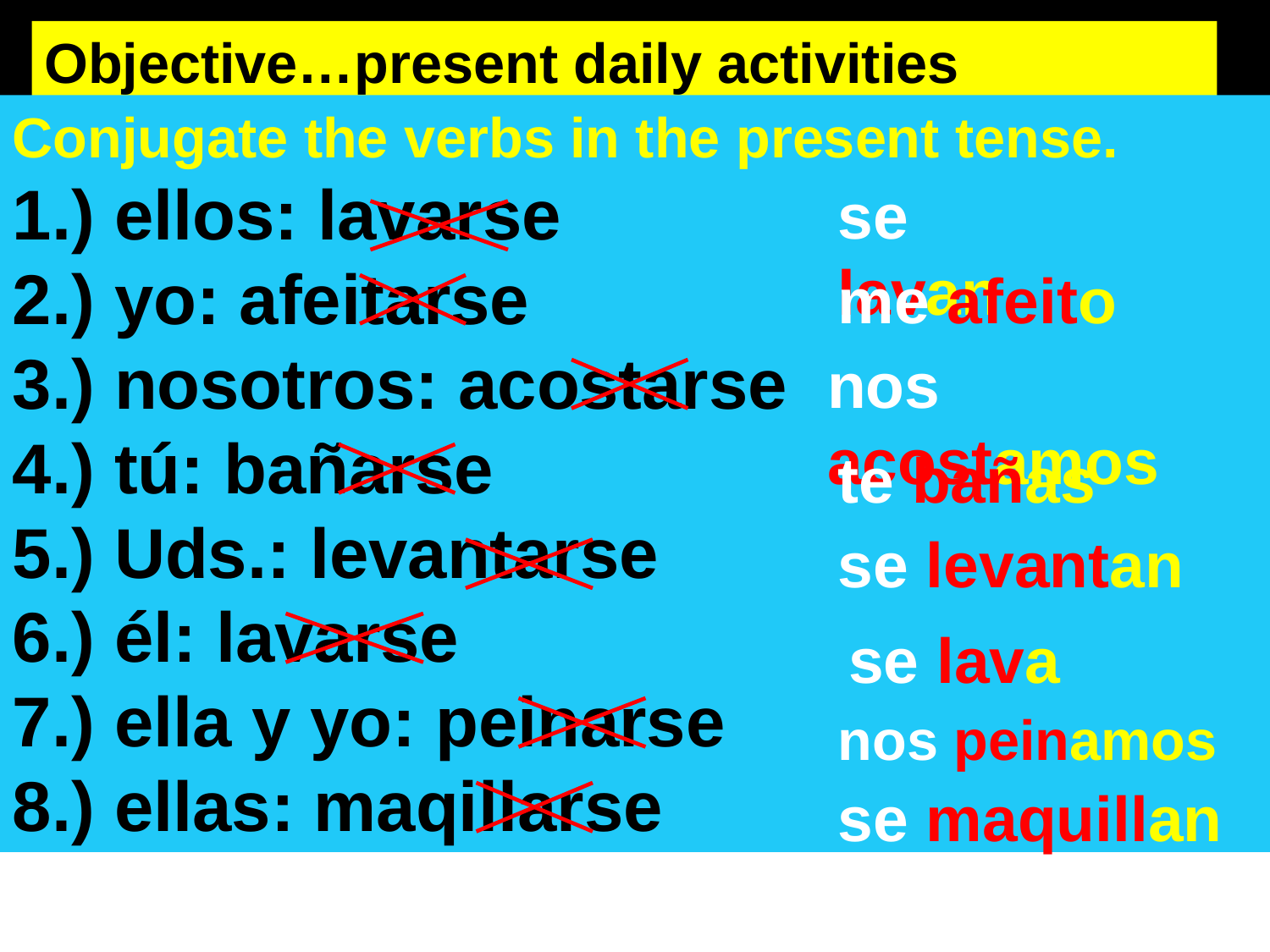

Objective…present daily activities
Conjugate the verbs in the present tense.
1.) ellos: lavarse
2.) yo: afeitarse
3.) nosotros: acostarse
4.) tú: bañarse
5.) Uds.: levantarse
6.) él: lavarse
7.) ella y yo: peinarse
8.) ellas: maqillarse
se lavan

me afeito

nos acostamos

te bañas

se levantan

se lava

nos peinamos
se maquillan